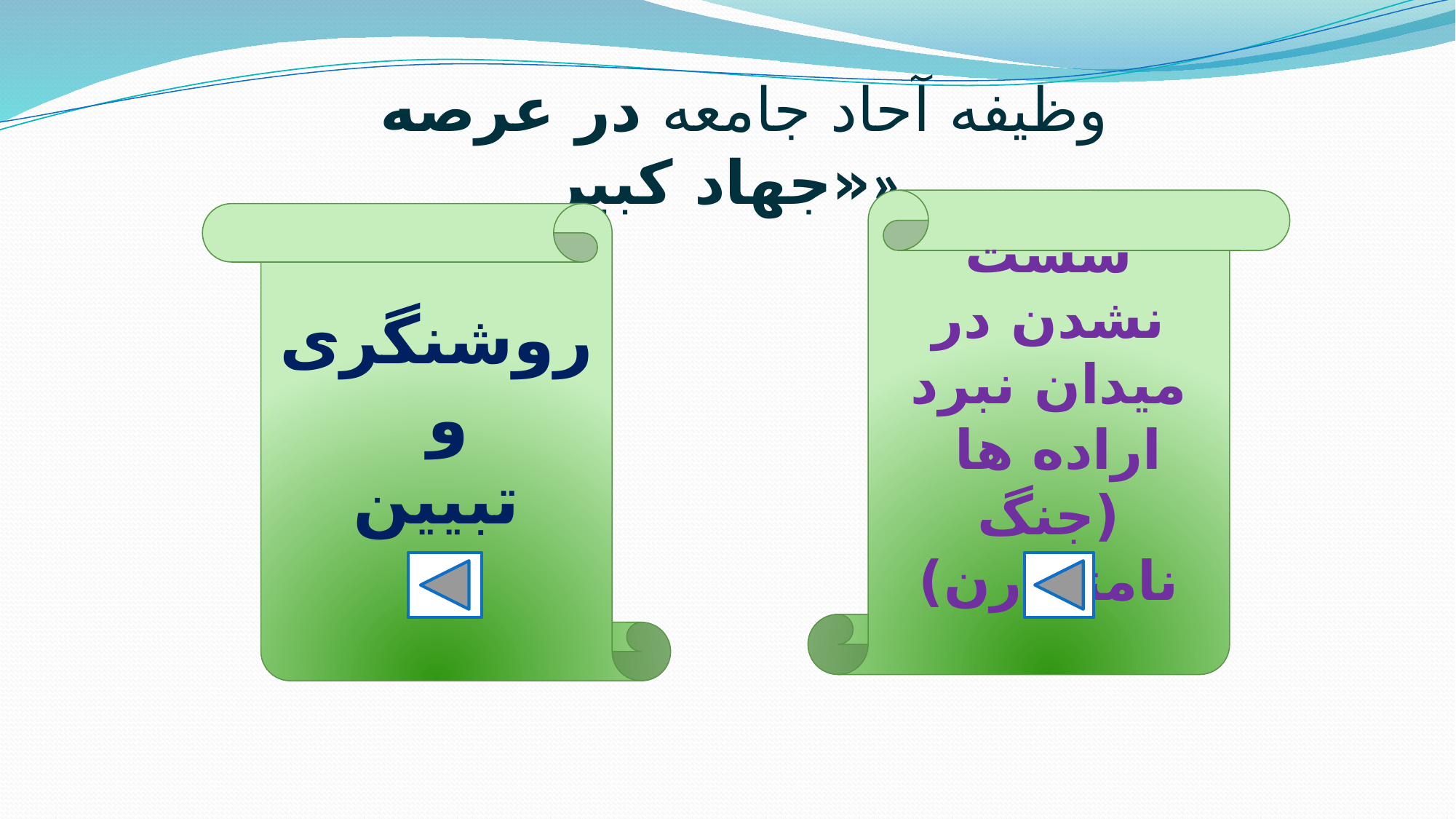

# وظیفه آحاد جامعه در عرصه «جهاد کبیر»
سست نشدن در میدان نبرد اراده ها
(جنگ نامتقارن)

روشنگری
و
تبیین